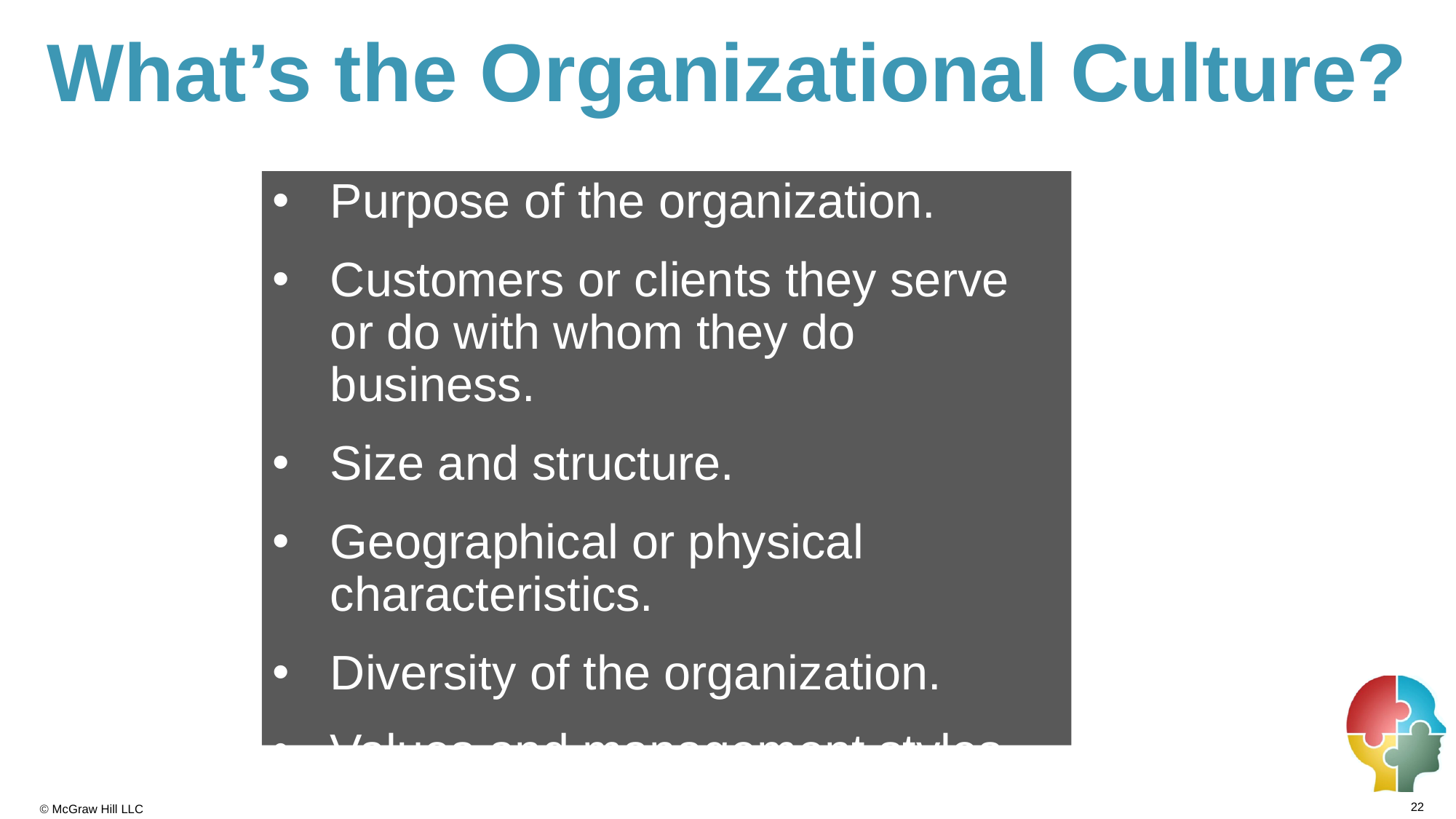

# What’s the Organizational Culture?
Purpose of the organization.
Customers or clients they serve or do with whom they do business.
Size and structure.
Geographical or physical characteristics.
Diversity of the organization.
Values and management styles.
22